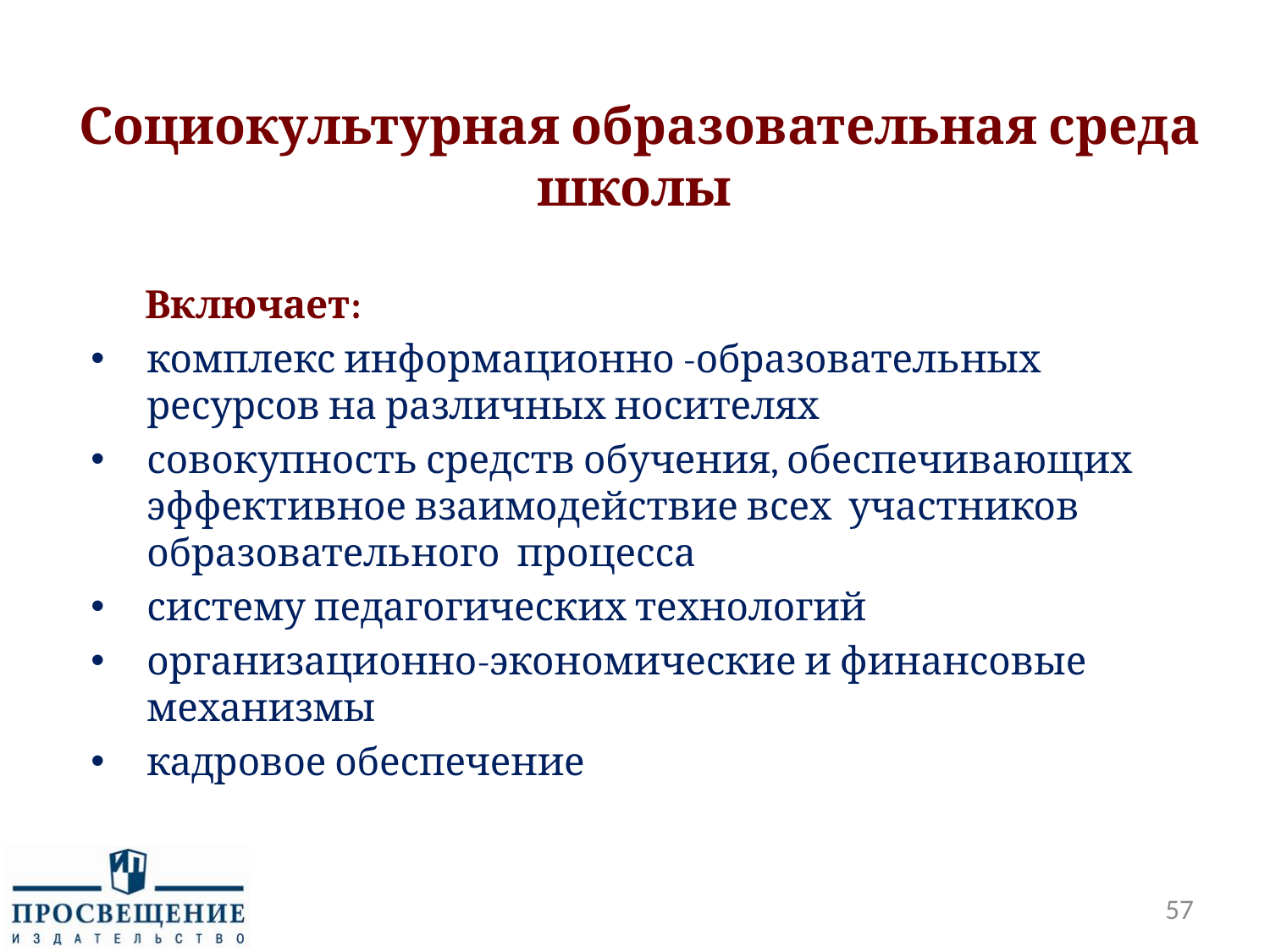

# Социокультурная образовательная среда школы
        Включает:
комплекс информационно -образовательных ресурсов на различных носителях
совокупность средств обучения, обеспечивающих эффективное взаимодействие всех  участников образовательного  процесса
систему педагогических технологий
организационно-экономические и финансовые механизмы
кадровое обеспечение

57